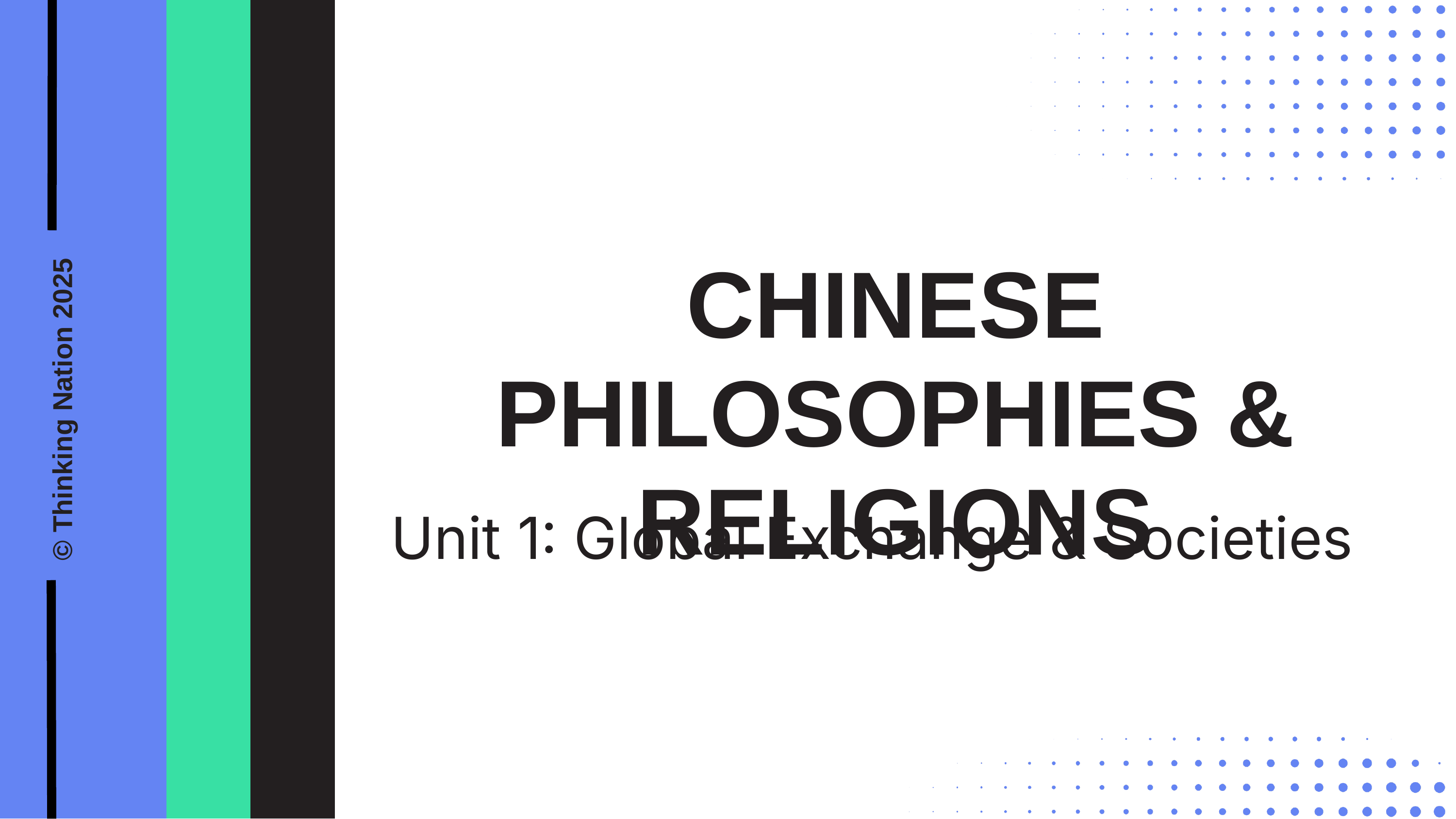

CHINESE PHILOSOPHIES & RELIGIONS
© Thinking Nation 2025
Unit 1: Global Exchange & Societies